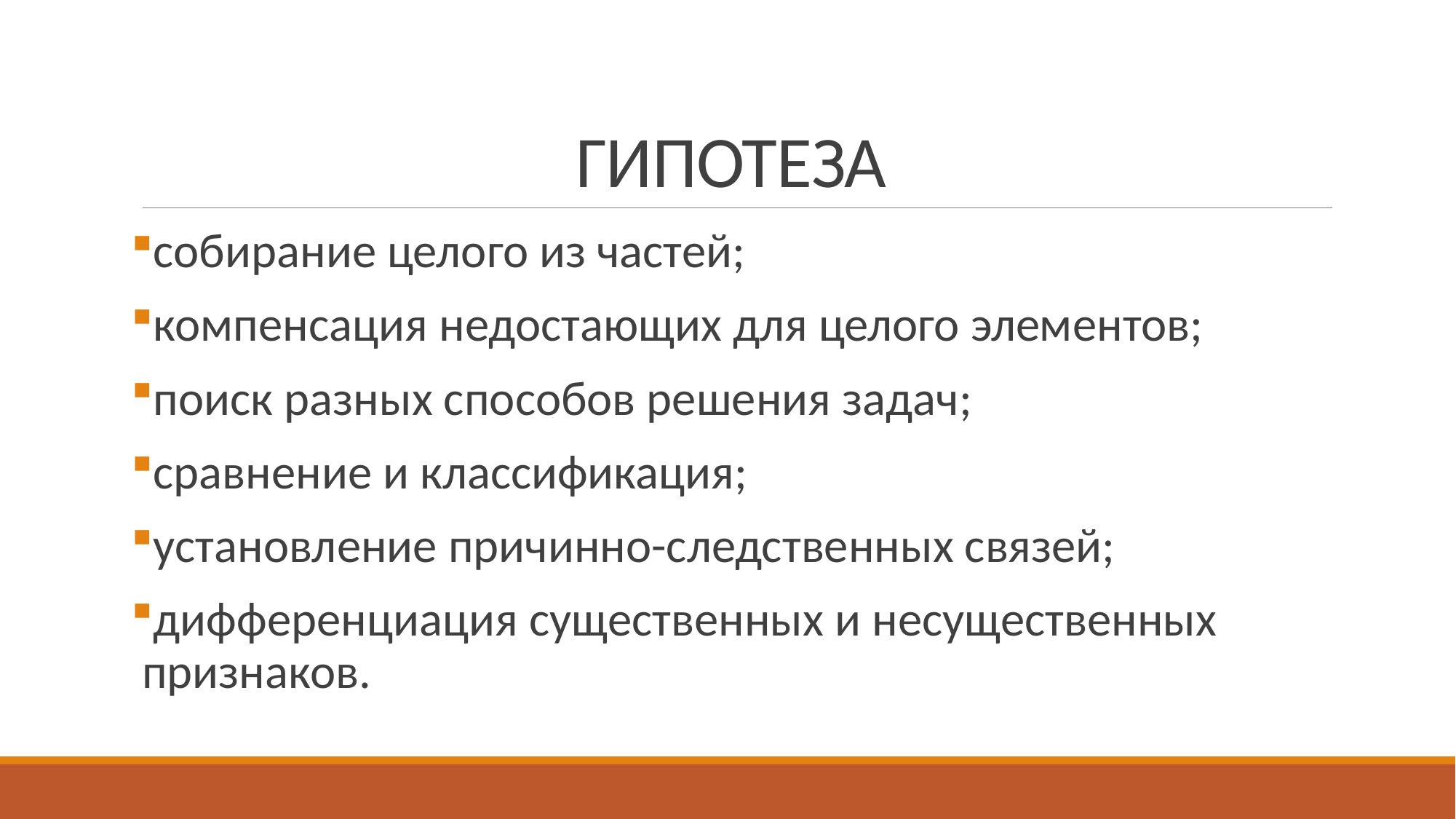

# ГИПОТЕЗА
собирание целого из частей;
компенсация недостающих для целого элементов;
поиск разных способов решения задач;
сравнение и классификация;
установление причинно-следственных связей;
дифференциация существенных и несущественных признаков.